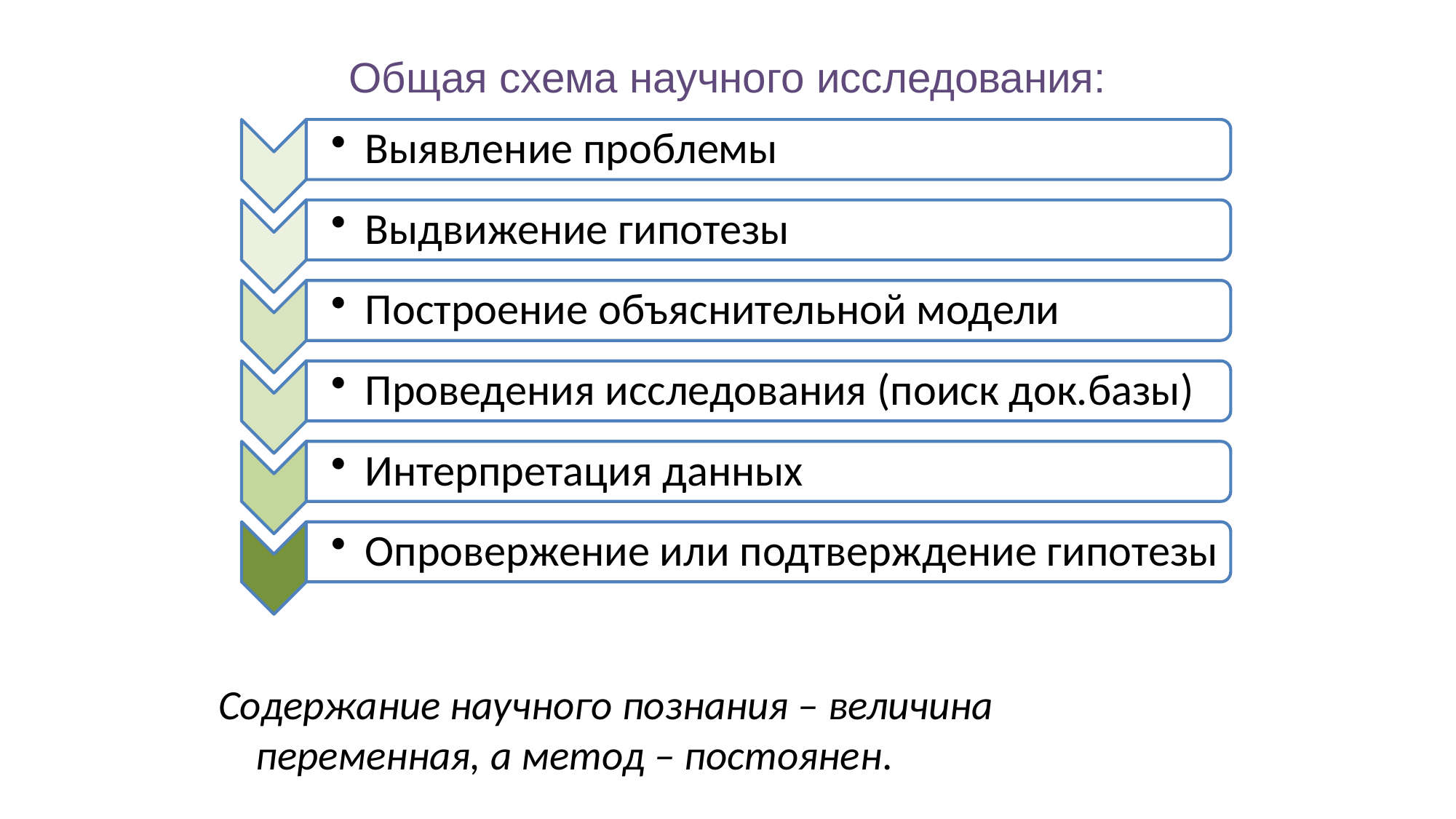

# Общая схема научного исследования:

Выявление проблемы

Выдвижение гипотезы

Построение объяснительной модели

Проведения исследования (поиск док.базы)

Интерпретация данных

Опровержение или подтверждение гипотезы

Содержание научного познания – величина переменная, а метод – постоянен.